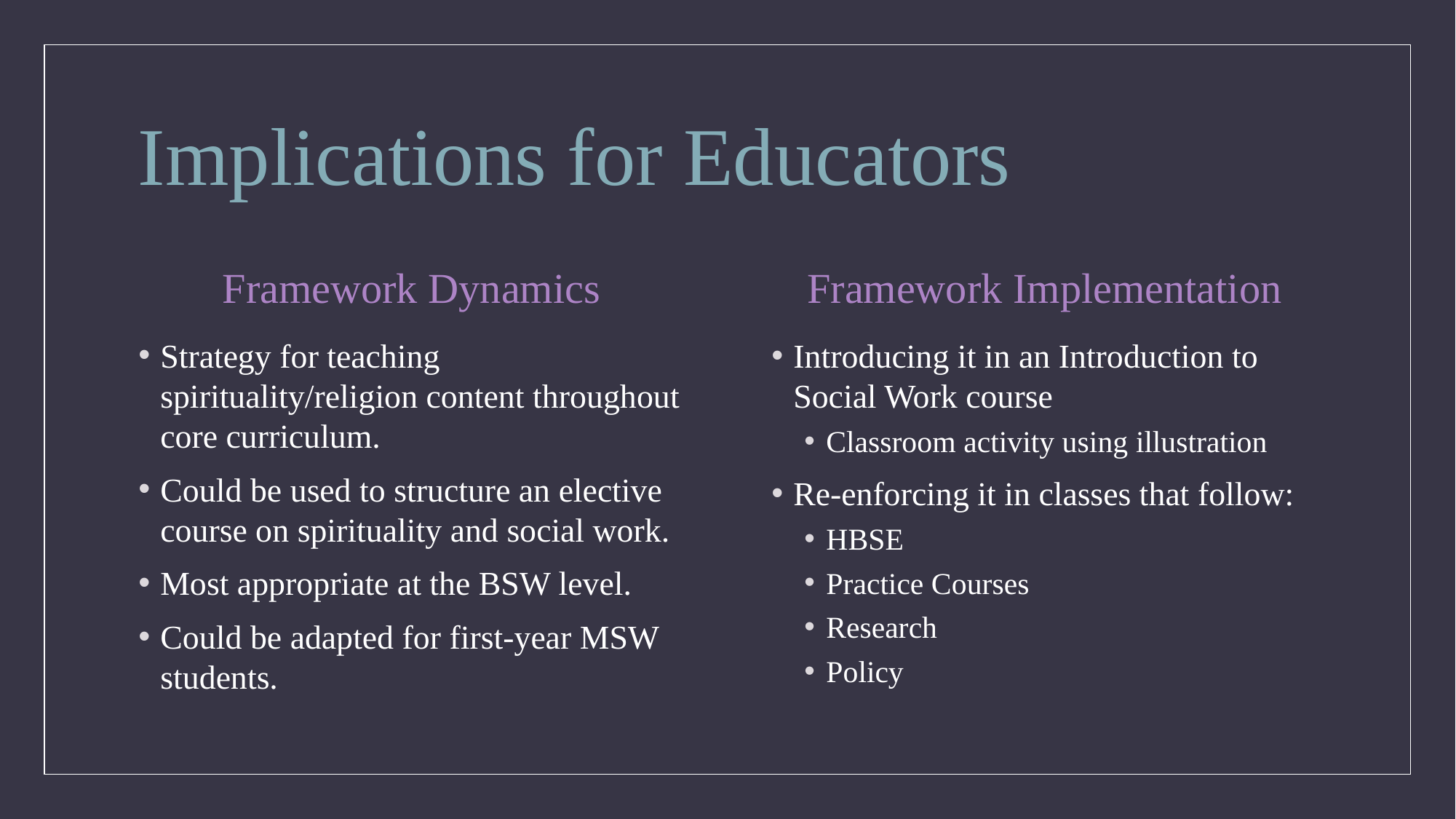

# Implications for Educators
Framework Dynamics
Framework Implementation
Strategy for teaching spirituality/religion content throughout core curriculum.
Could be used to structure an elective course on spirituality and social work.
Most appropriate at the BSW level.
Could be adapted for first-year MSW students.
Introducing it in an Introduction to Social Work course
Classroom activity using illustration
Re-enforcing it in classes that follow:
HBSE
Practice Courses
Research
Policy